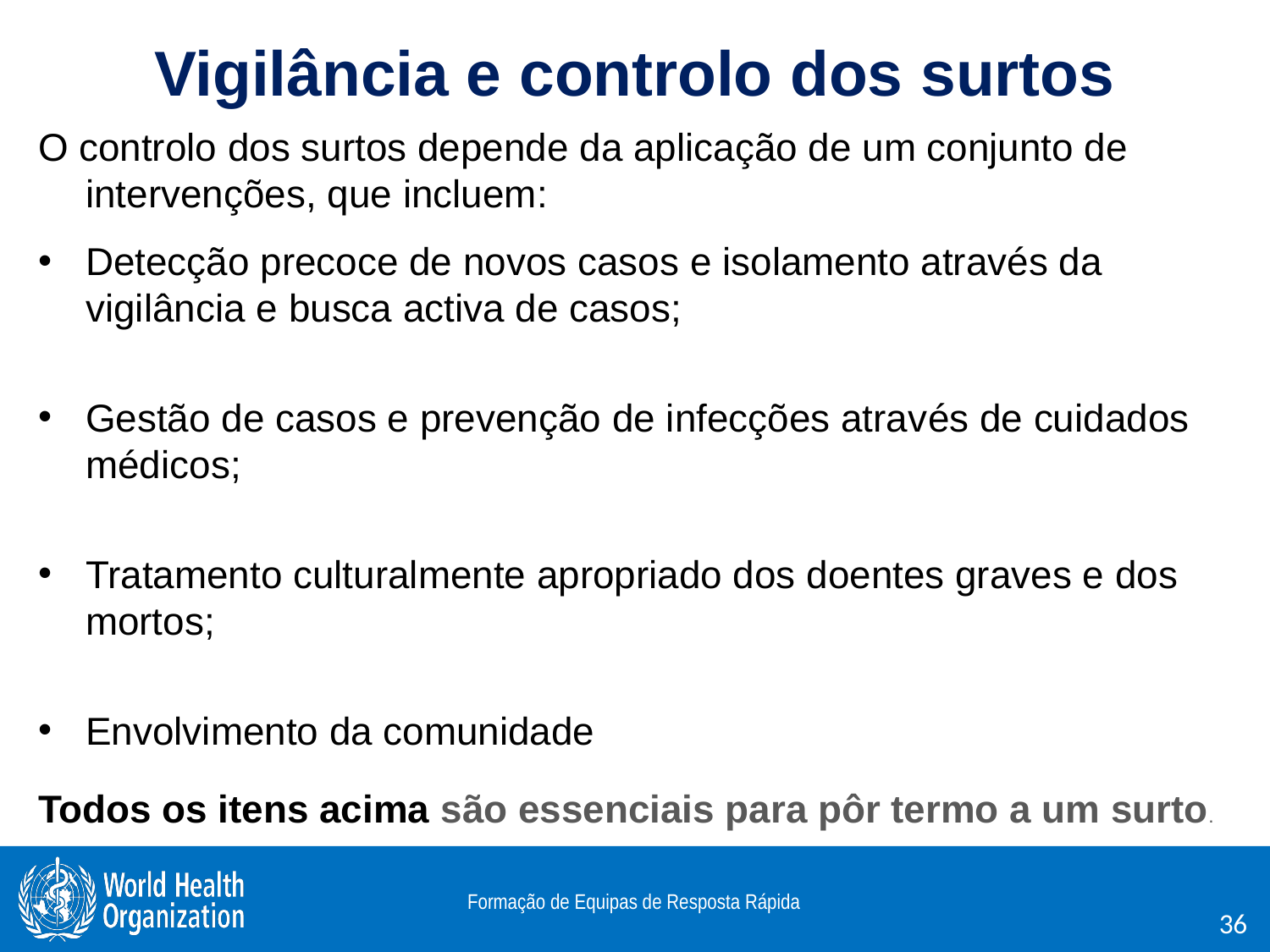

Vigilância e controlo dos surtos
O controlo dos surtos depende da aplicação de um conjunto de intervenções, que incluem:
Detecção precoce de novos casos e isolamento através da vigilância e busca activa de casos;

Gestão de casos e prevenção de infecções através de cuidados médicos;

Tratamento culturalmente apropriado dos doentes graves e dos mortos;

Envolvimento da comunidade
Todos os itens acima são essenciais para pôr termo a um surto.